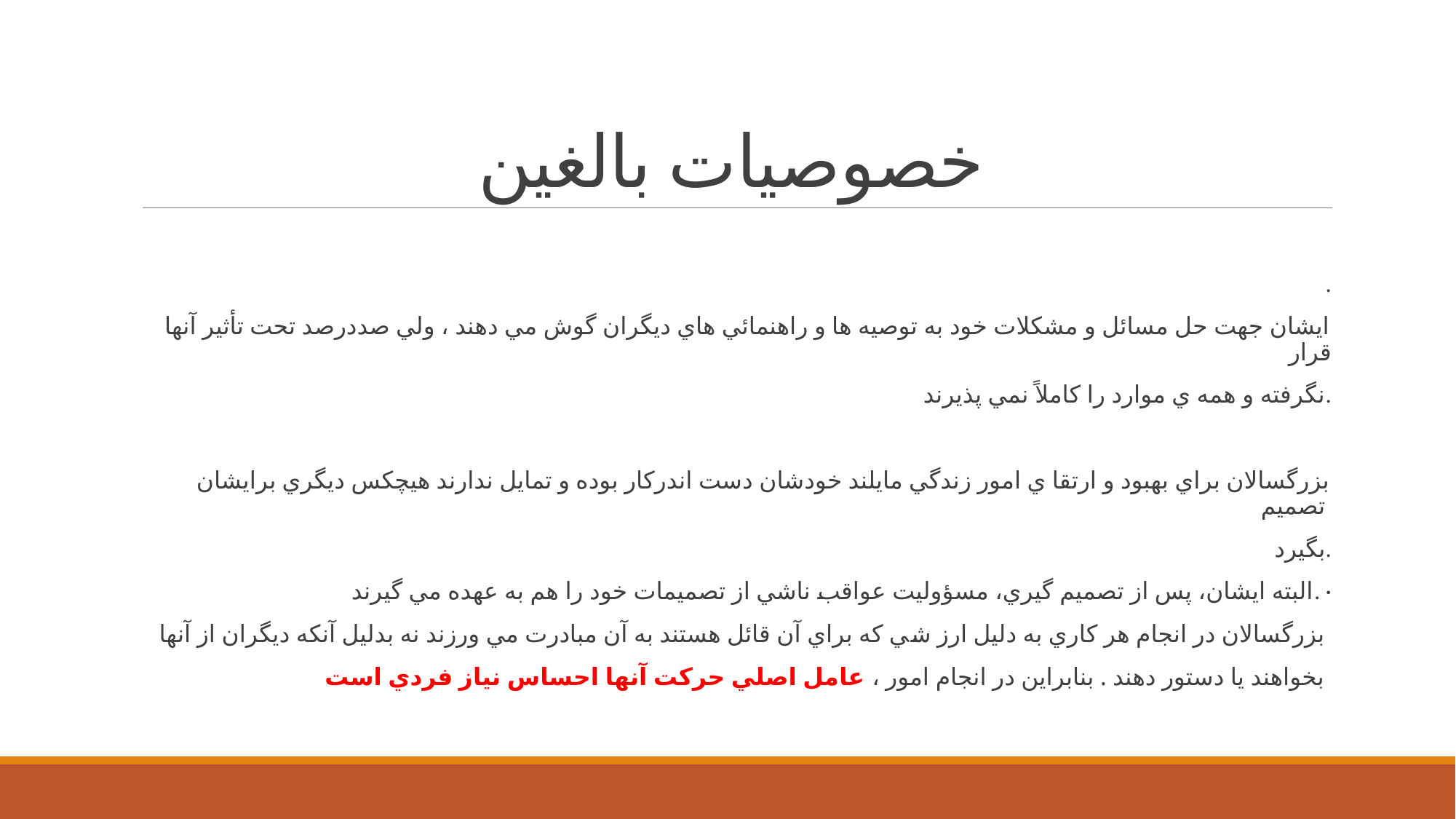

# خصوصیات بالغین

.
ايشان جهت حل مسائل و مشكلات خود به توصيه ها و راهنمائي هاي ديگران گوش مي دهند ، ولي صددرصد تحت تأثير آنها قرار
 نگرفته و همه ي موارد را كاملاً نمي پذيرند.

بزرگسالان براي بهبود و ارتقا ي امور زندگي مايلند خودشان دست اندركار بوده و تمايل ندارند هيچكس ديگري برايشان تصميم
بگيرد.
البته ايشان، پس از تصميم گيري، مسؤوليت عواقب ناشي از تصميمات خود را هم به عهده مي گيرند. ·
بزرگسالان در انجام هر كاري به دليل ارز شي كه براي آن قائل هستند به آن مبادرت مي ورزند نه بدليل آنكه ديگران از آنها
بخواهند يا دستور دهند . بنابراين در انجام امور ، عامل اصلي حركت آنها احساس نياز فردي است